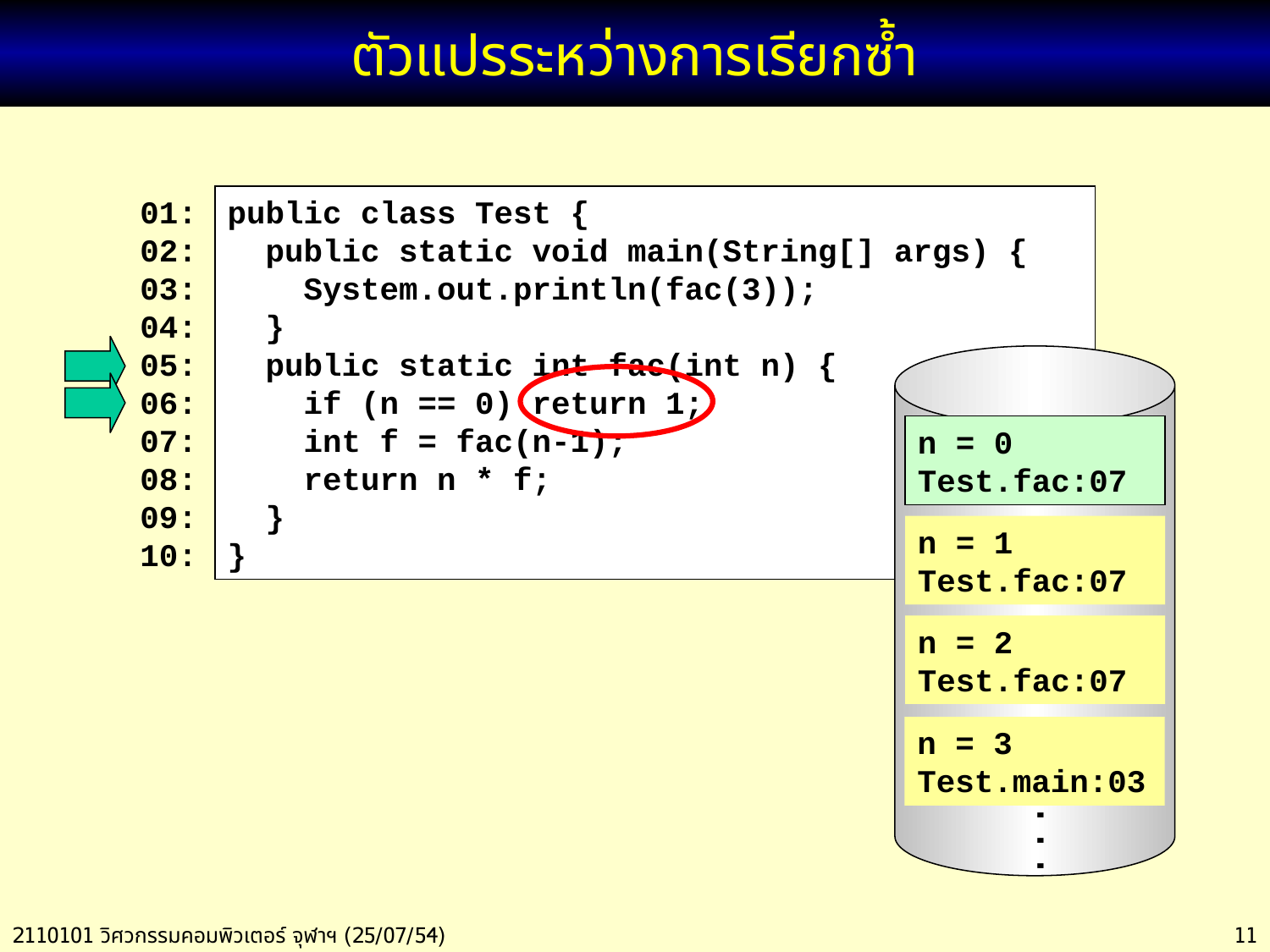

# ตัวแปรระหว่างการเรียกซ้ำ
01:
02:
03:
04:
05:
06:
07:
08:
09:
10:
public class Test {
  public static void main(String[] args) {
    System.out.println(fac(3));
  }
  public static int fac(int n) {
    if (n == 0) return 1;
    int f = fac(n-1);
    return n * f;
  }
}

n = 0
Test.fac:07
n = 1
Test.fac:07
n = 2
Test.fac:07
n = 3
Test.main:03
...